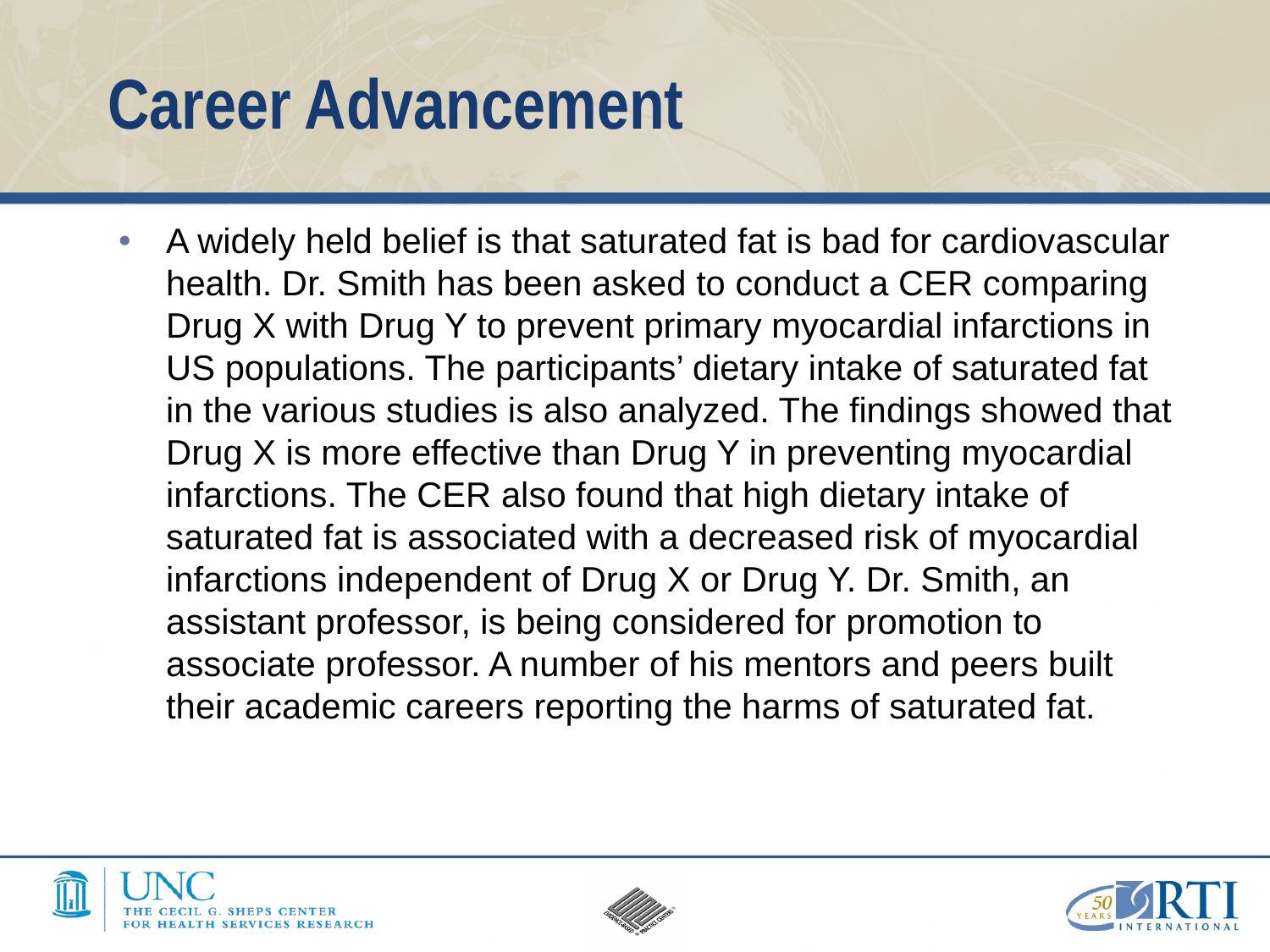

# Career Advancement
A widely held belief is that saturated fat is bad for cardiovascular health. Dr. Smith has been asked to conduct a CER comparing Drug X with Drug Y to prevent primary myocardial infarctions in US populations. The participants’ dietary intake of saturated fat in the various studies is also analyzed. The findings showed that Drug X is more effective than Drug Y in preventing myocardial infarctions. The CER also found that high dietary intake of saturated fat is associated with a decreased risk of myocardial infarctions independent of Drug X or Drug Y. Dr. Smith, an assistant professor, is being considered for promotion to associate professor. A number of his mentors and peers built their academic careers reporting the harms of saturated fat.